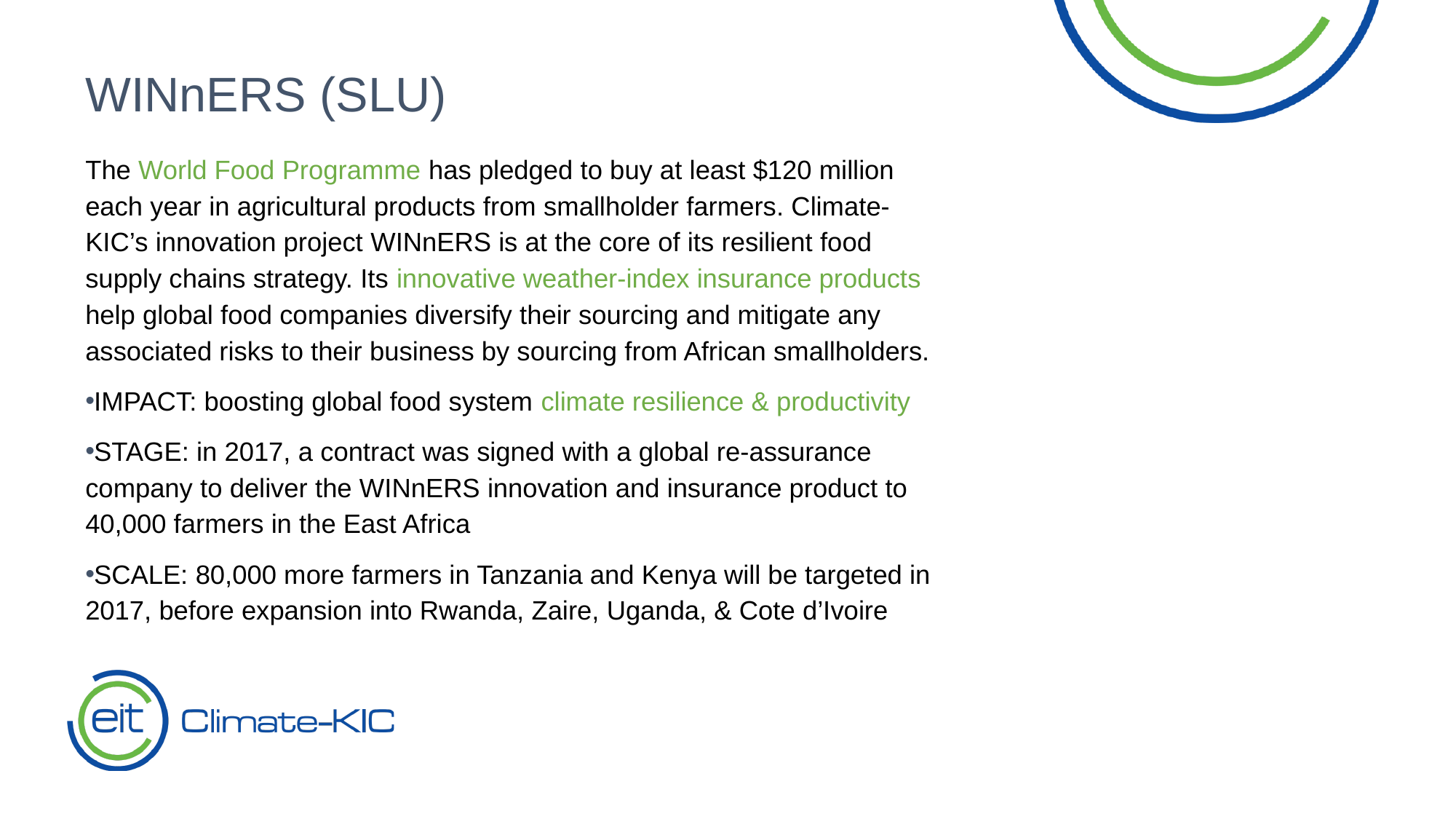

WINnERS (SLU)

The World Food Programme has pledged to buy at least $120 million each year in agricultural products from smallholder farmers. Climate-KIC’s innovation project WINnERS is at the core of its resilient food supply chains strategy. Its innovative weather-index insurance products help global food companies diversify their sourcing and mitigate any associated risks to their business by sourcing from African smallholders.
IMPACT: boosting global food system climate resilience & productivity
STAGE: in 2017, a contract was signed with a global re-assurance company to deliver the WINnERS innovation and insurance product to 40,000 farmers in the East Africa
SCALE: 80,000 more farmers in Tanzania and Kenya will be targeted in 2017, before expansion into Rwanda, Zaire, Uganda, & Cote d’Ivoire